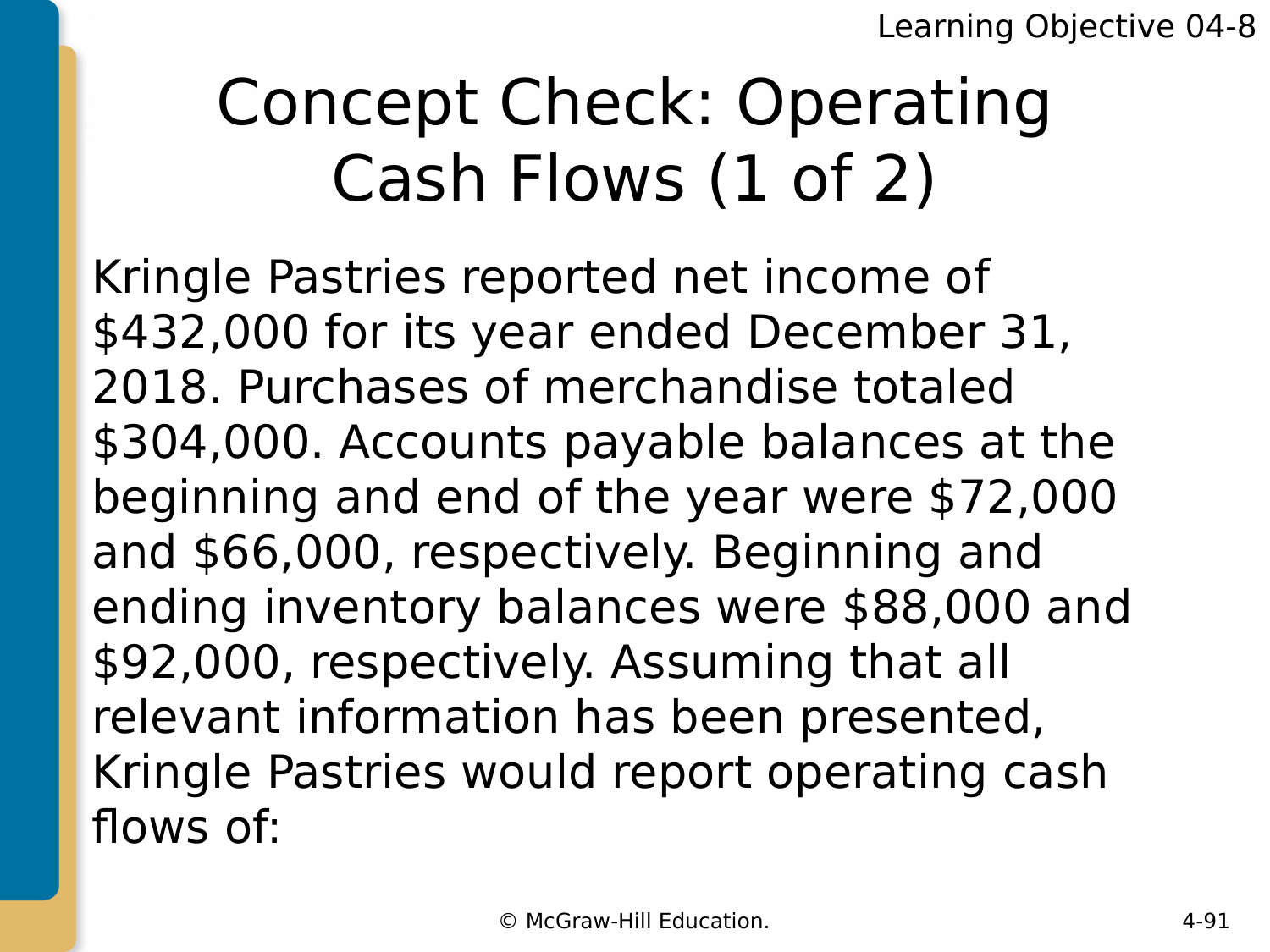

Learning Objective 04-8
# Concept Check: Operating Cash Flows (1 of 2)
Kringle Pastries reported net income of $432,000 for its year ended December 31, 2018. Purchases of merchandise totaled $304,000. Accounts payable balances at the beginning and end of the year were $72,000 and $66,000, respectively. Beginning and ending inventory balances were $88,000 and $92,000, respectively. Assuming that all relevant information has been presented, Kringle Pastries would report operating cash flows of: